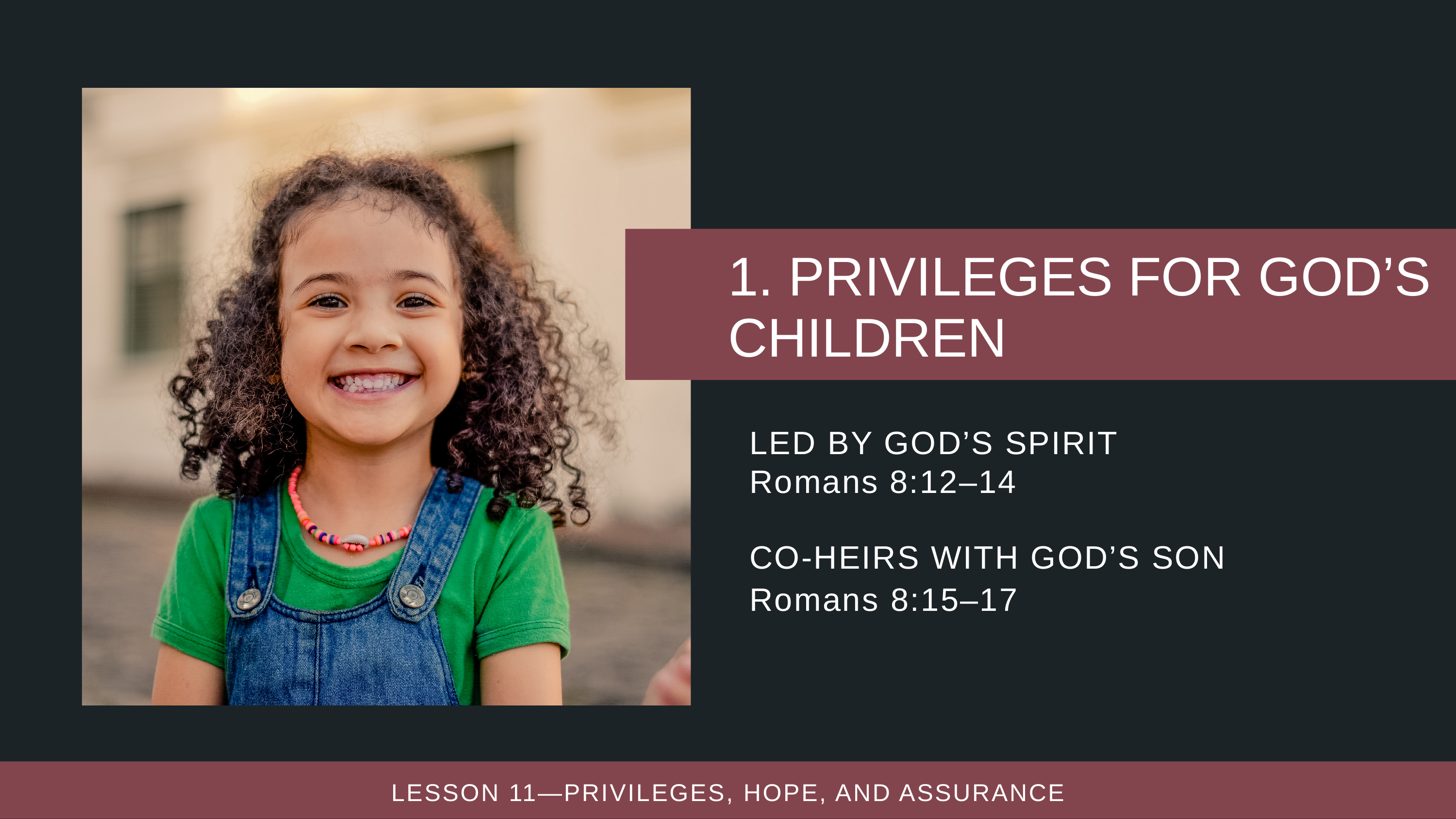

LED BY GOD’S SPIRIT
Romans 8:12–14
CO-HEIRS WITH GOD’S SON
Romans 8:15–17